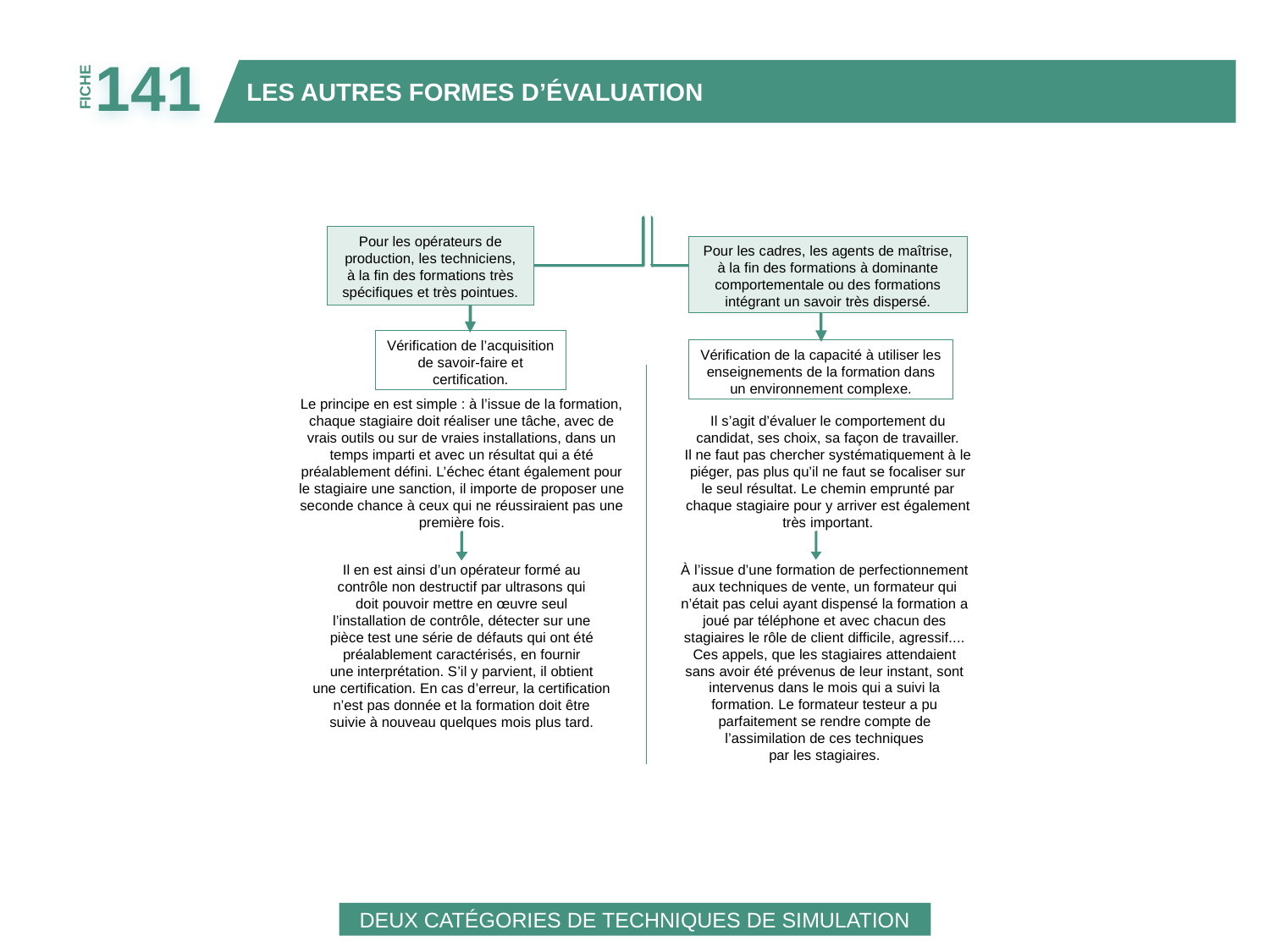

141

LES AUTRES FORMES D’ÉVALUATION
FICHE

Pour les opérateurs de
production, les techniciens,
à la fin des formations très
spécifiques et très pointues.

Pour les cadres, les agents de maîtrise,
à la fin des formations à dominante
comportementale ou des formations
intégrant un savoir très dispersé.

Vérification de l’acquisition
de savoir-faire et
certification.

Vérification de la capacité à utiliser les
enseignements de la formation dans
un environnement complexe.

Le principe en est simple : à l’issue de la formation,
chaque stagiaire doit réaliser une tâche, avec de
vrais outils ou sur de vraies installations, dans un
temps imparti et avec un résultat qui a été
préalablement défini. L’échec étant également pour
le stagiaire une sanction, il importe de proposer une
seconde chance à ceux qui ne réussiraient pas une
première fois.
Il s’agit d’évaluer le comportement du
candidat, ses choix, sa façon de travailler.
Il ne faut pas chercher systématiquement à le
piéger, pas plus qu’il ne faut se focaliser sur
le seul résultat. Le chemin emprunté par
chaque stagiaire pour y arriver est également
très important.

À l’issue d’une formation de perfectionnement
aux techniques de vente, un formateur qui
n’était pas celui ayant dispensé la formation a
joué par téléphone et avec chacun des
stagiaires le rôle de client difficile, agressif....
Ces appels, que les stagiaires attendaient
sans avoir été prévenus de leur instant, sont
intervenus dans le mois qui a suivi la
formation. Le formateur testeur a pu
parfaitement se rendre compte de
l’assimilation de ces techniques
par les stagiaires.
Il en est ainsi d’un opérateur formé au
contrôle non destructif par ultrasons qui
doit pouvoir mettre en œuvre seul
l’installation de contrôle, détecter sur une
pièce test une série de défauts qui ont été
préalablement caractérisés, en fournir
une interprétation. S’il y parvient, il obtient
une certification. En cas d’erreur, la certification
n’est pas donnée et la formation doit être
suivie à nouveau quelques mois plus tard.
DEUX CATÉGORIES DE TECHNIQUES DE SIMULATION